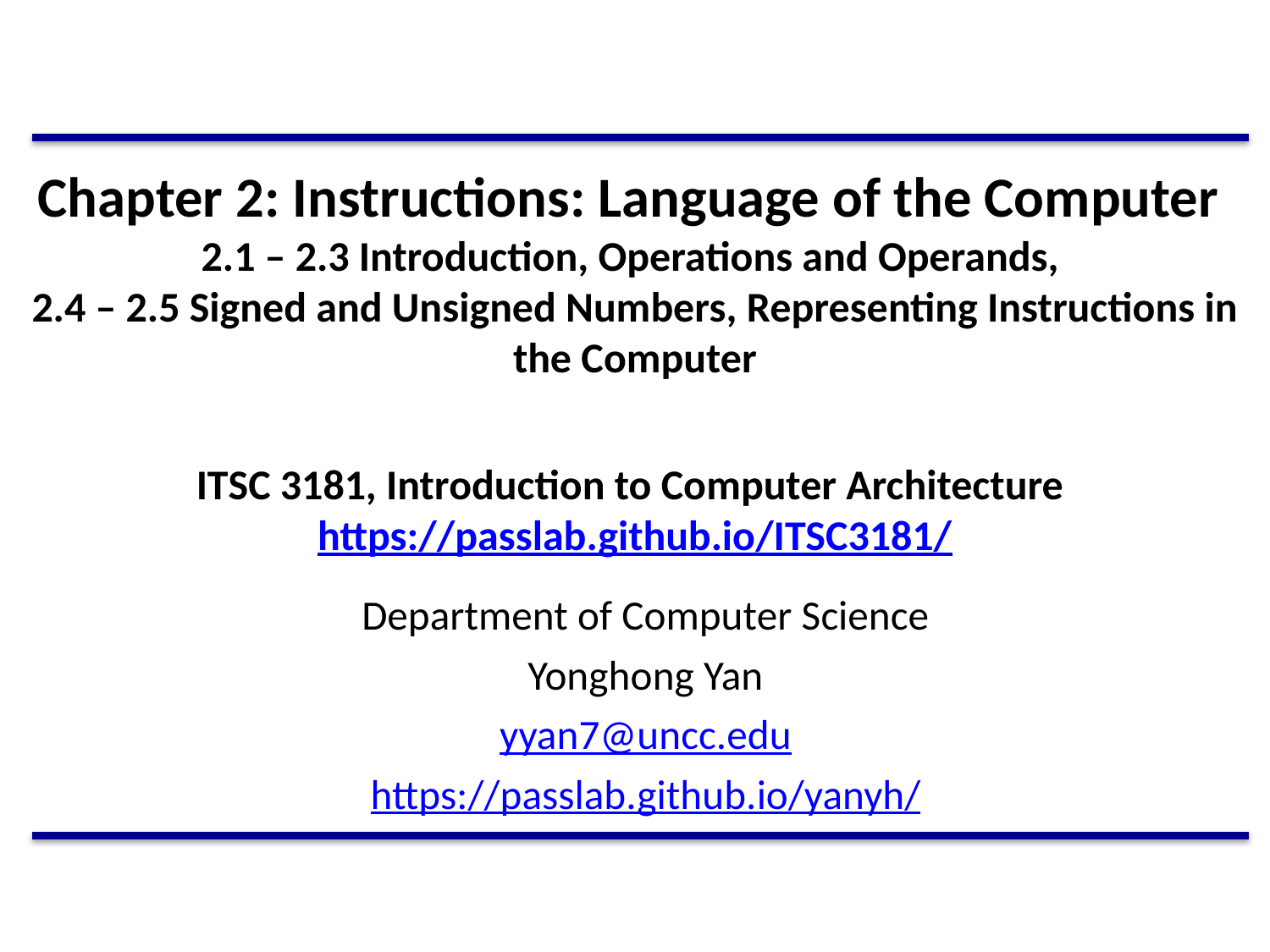

# Chapter 2: Instructions: Language of the Computer 2.1 – 2.3 Introduction, Operations and Operands, 2.4 – 2.5 Signed and Unsigned Numbers, Representing Instructions in the Computer ITSC 3181, Introduction to Computer Architecture https://passlab.github.io/ITSC3181/
Department of Computer Science
Yonghong Yan
yyan7@uncc.edu
https://passlab.github.io/yanyh/